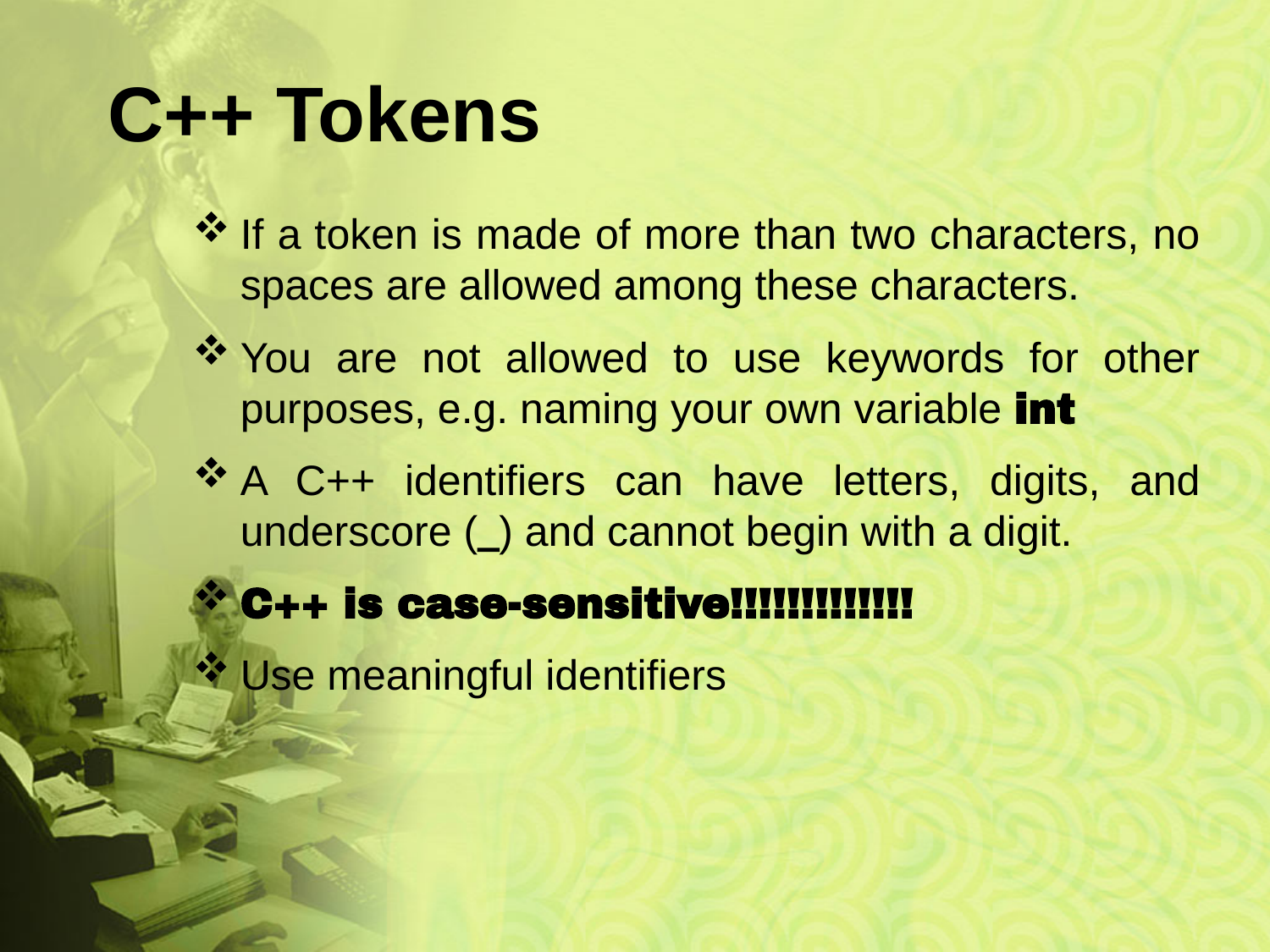

# C++ Tokens
If a token is made of more than two characters, no spaces are allowed among these characters.
You are not allowed to use keywords for other purposes, e.g. naming your own variable int
A C++ identifiers can have letters, digits, and underscore (_) and cannot begin with a digit.
C++ is case-sensitive!!!!!!!!!!!!!
Use meaningful identifiers